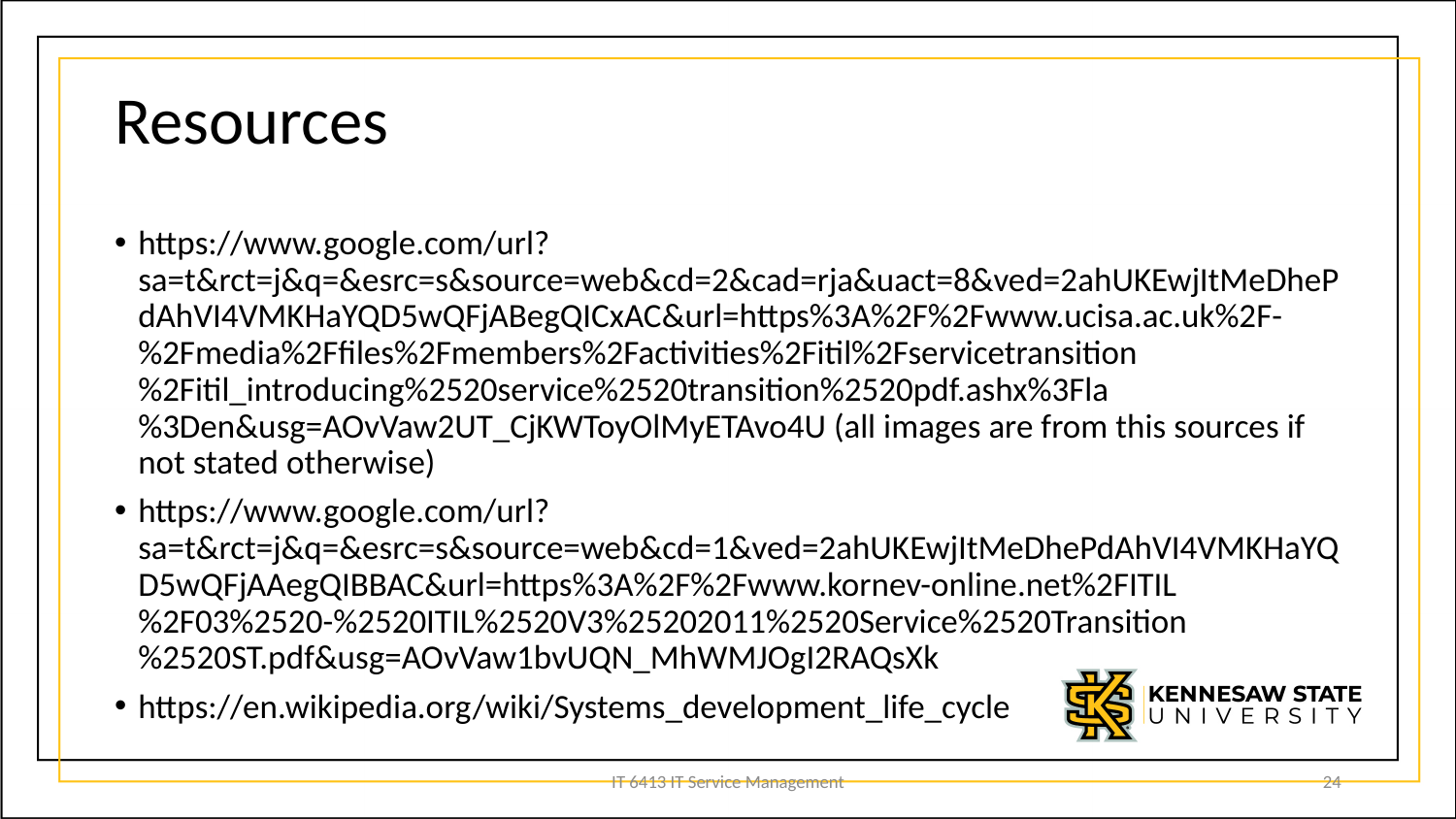

# Resources
https://www.google.com/url?sa=t&rct=j&q=&esrc=s&source=web&cd=2&cad=rja&uact=8&ved=2ahUKEwjItMeDhePdAhVI4VMKHaYQD5wQFjABegQICxAC&url=https%3A%2F%2Fwww.ucisa.ac.uk%2F-%2Fmedia%2Ffiles%2Fmembers%2Factivities%2Fitil%2Fservicetransition%2Fitil_introducing%2520service%2520transition%2520pdf.ashx%3Fla%3Den&usg=AOvVaw2UT_CjKWToyOlMyETAvo4U (all images are from this sources if not stated otherwise)
https://www.google.com/url?sa=t&rct=j&q=&esrc=s&source=web&cd=1&ved=2ahUKEwjItMeDhePdAhVI4VMKHaYQD5wQFjAAegQIBBAC&url=https%3A%2F%2Fwww.kornev-online.net%2FITIL%2F03%2520-%2520ITIL%2520V3%25202011%2520Service%2520Transition%2520ST.pdf&usg=AOvVaw1bvUQN_MhWMJOgI2RAQsXk
https://en.wikipedia.org/wiki/Systems_development_life_cycle

IT 6413 IT Service Management
24